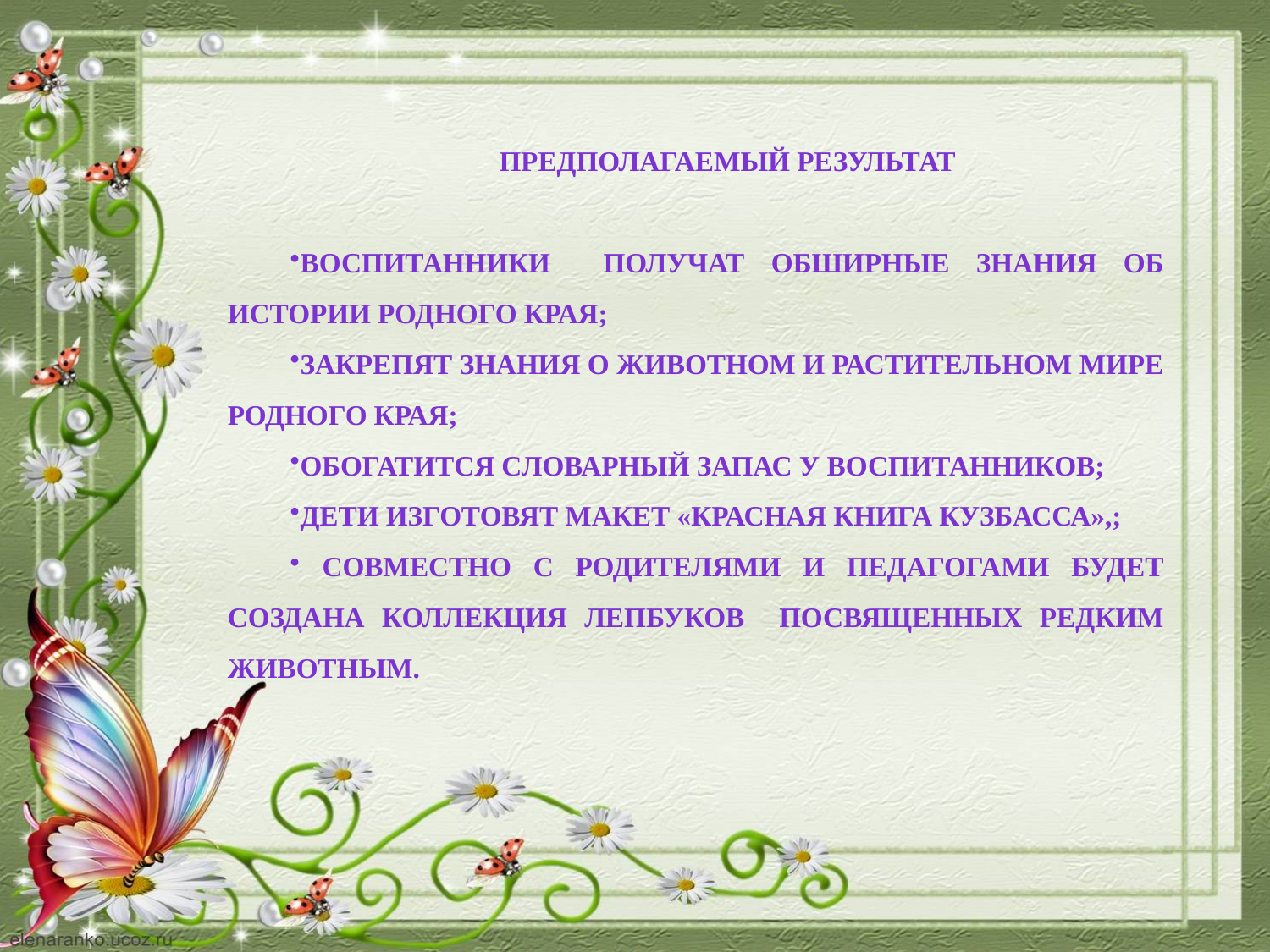

Предполагаемый результат

Воспитанники  получат обширные знания об истории родного края;
Закрепят знания о животном и растительном мире родного края;
Обогатится словарный запас у воспитанников;
Дети изготовят макет «Красная книга Кузбасса»,;
 Совместно с родителями и педагогами будет создана коллекция лепбуков  посвященных редким животным.